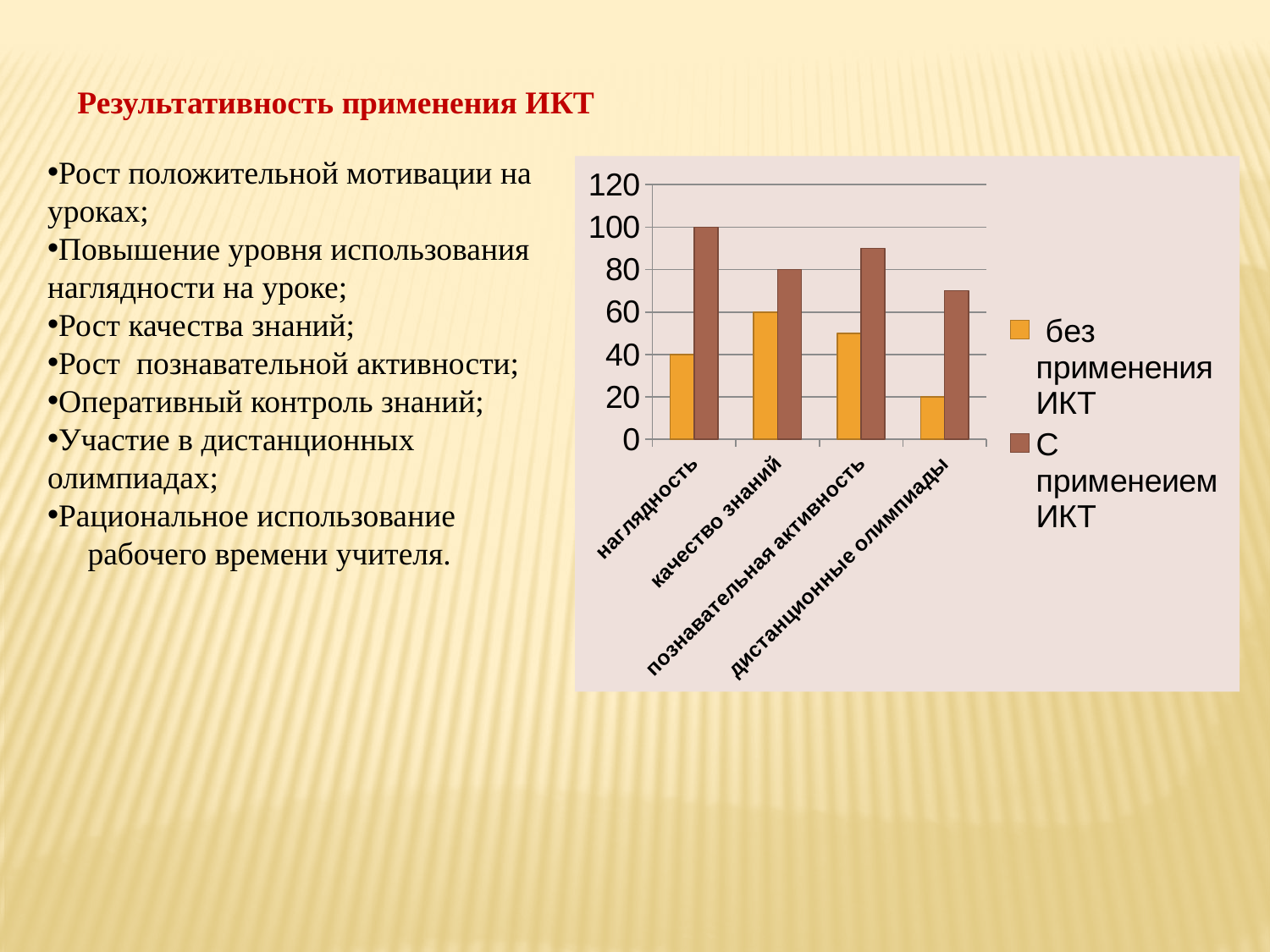

Результативность применения ИКТ
Рост положительной мотивации на уроках;
Повышение уровня использования наглядности на уроке;
Рост качества знаний;
Рост  познавательной активности;
Оперативный контроль знаний;
Участие в дистанционных олимпиадах;
Рациональное использование
     рабочего времени учителя.

### Chart

| Category |  без применения ИКТ | С применеием ИКТ |
|---|---|---|
| наглядность | 40.0 | 100.0 |
| качество знаний | 60.0 | 80.0 |
| познавательная активность | 50.0 | 90.0 |
| дистанционные олимпиады | 20.0 | 70.0 |